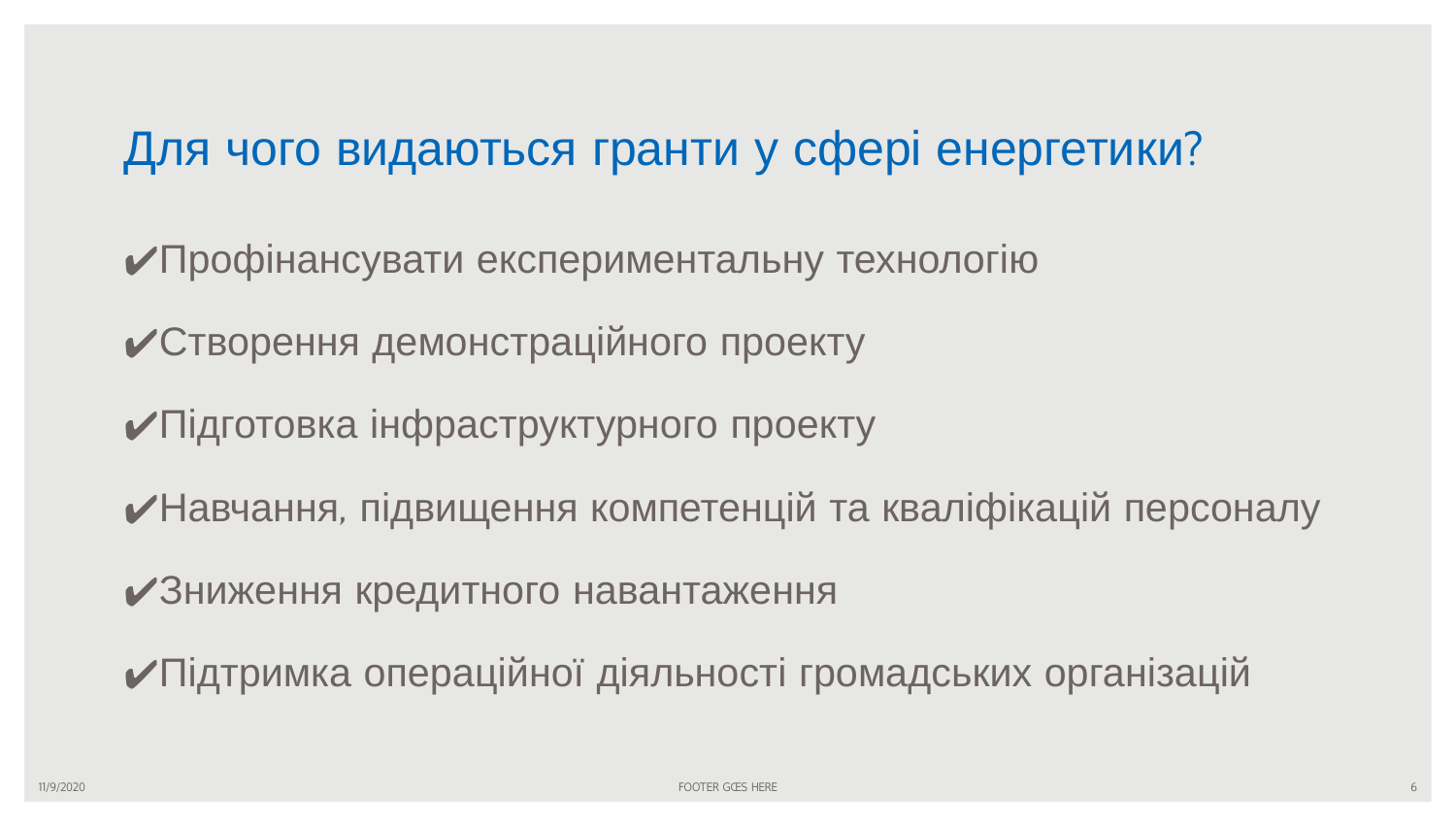

# Для чого видаються гранти у сфері енергетики?
Профінансувати експериментальну технологію
Створення демонстраційного проекту
Підготовка інфраструктурного проекту
Навчання, підвищення компетенцій та кваліфікацій персоналу
Зниження кредитного навантаження
Підтримка операційної діяльності громадських організацій
11/9/2020
FOOTER GOES HERE
6